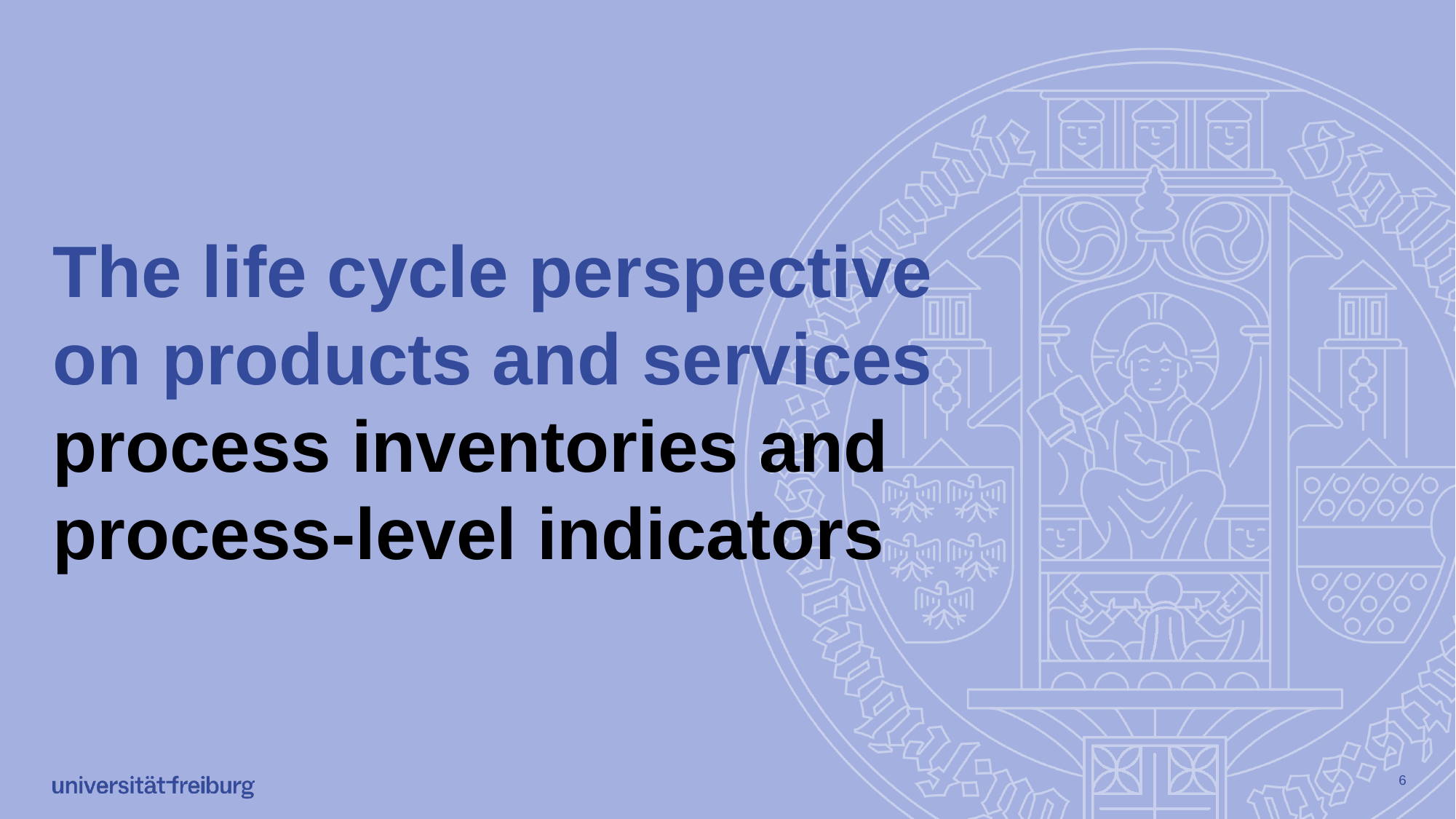

# The life cycle perspective on products and services process inventories and process-level indicators
6